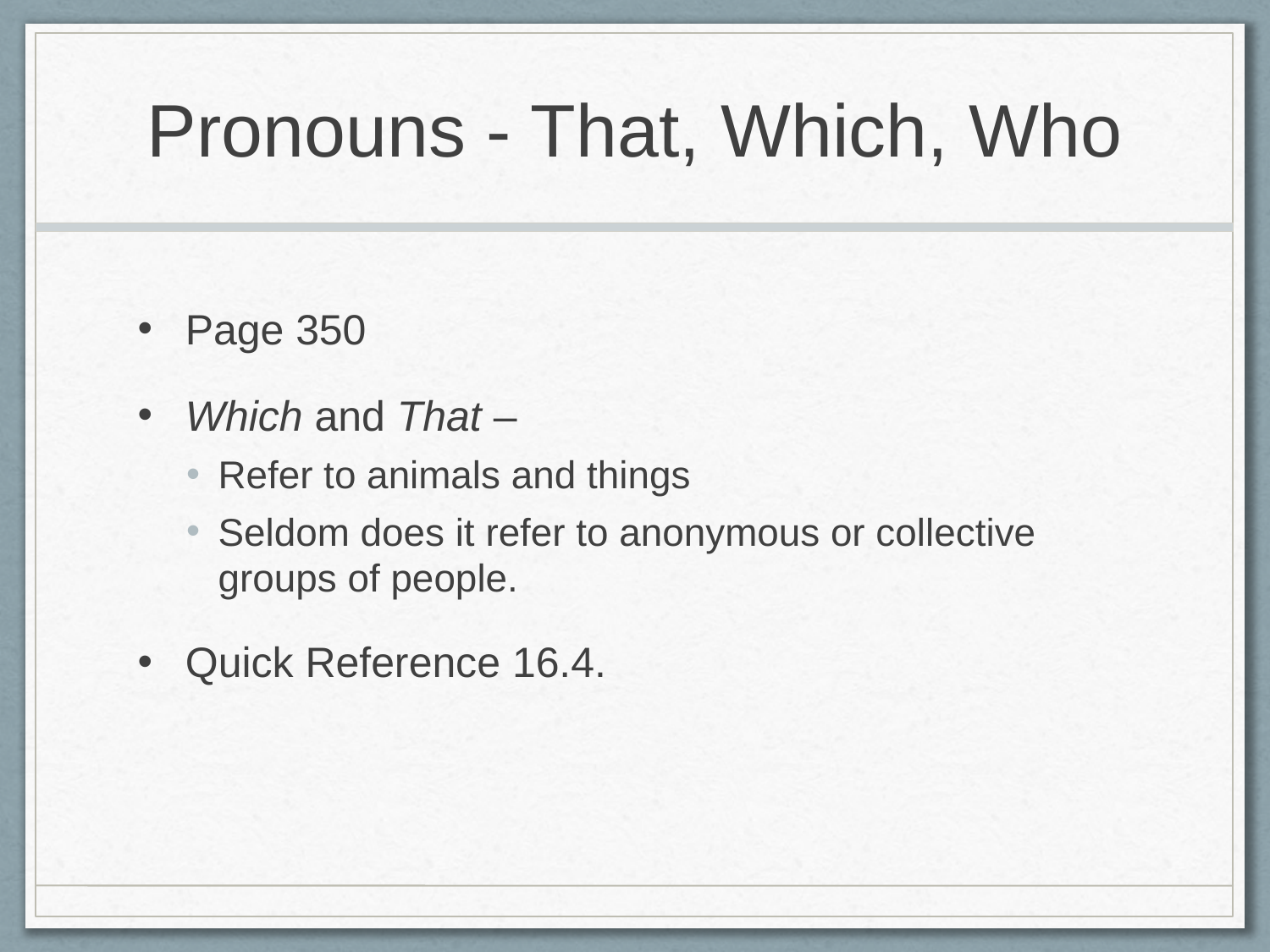

# Pronouns - That, Which, Who
Page 350
Which and That –
Refer to animals and things
Seldom does it refer to anonymous or collective groups of people.
Quick Reference 16.4.